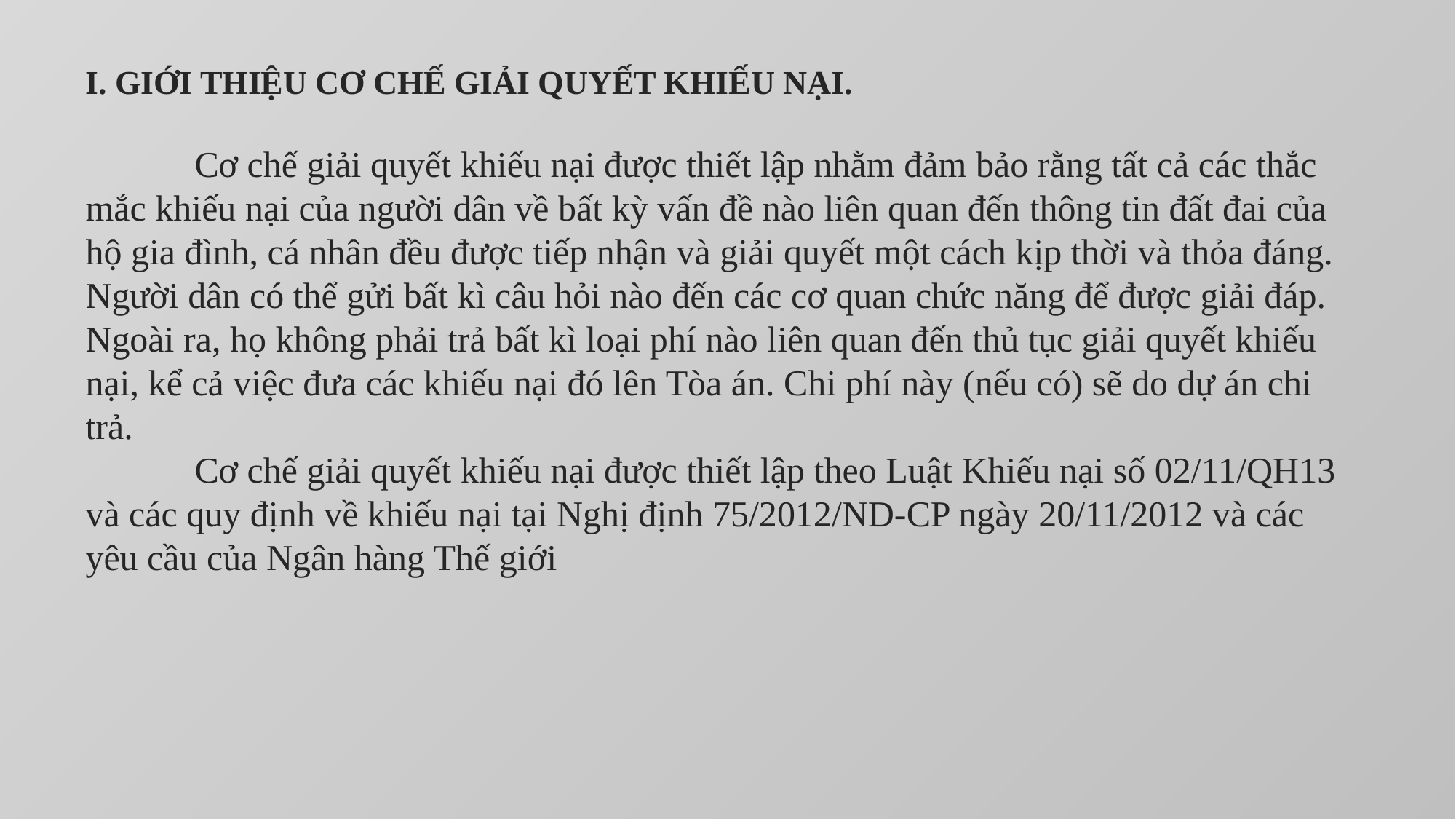

# I. GIỚI THIỆU CƠ CHẾ GIẢI QUYẾT KHIẾU NẠI. Cơ chế giải quyết khiếu nại được thiết lập nhằm đảm bảo rằng tất cả các thắc mắc khiếu nại của người dân về bất kỳ vấn đề nào liên quan đến thông tin đất đai của hộ gia đình, cá nhân đều được tiếp nhận và giải quyết một cách kịp thời và thỏa đáng. Người dân có thể gửi bất kì câu hỏi nào đến các cơ quan chức năng để được giải đáp. Ngoài ra, họ không phải trả bất kì loại phí nào liên quan đến thủ tục giải quyết khiếu nại, kể cả việc đưa các khiếu nại đó lên Tòa án. Chi phí này (nếu có) sẽ do dự án chi trả. Cơ chế giải quyết khiếu nại được thiết lập theo Luật Khiếu nại số 02/11/QH13 và các quy định về khiếu nại tại Nghị định 75/2012/ND-CP ngày 20/11/2012 và các yêu cầu của Ngân hàng Thế giới